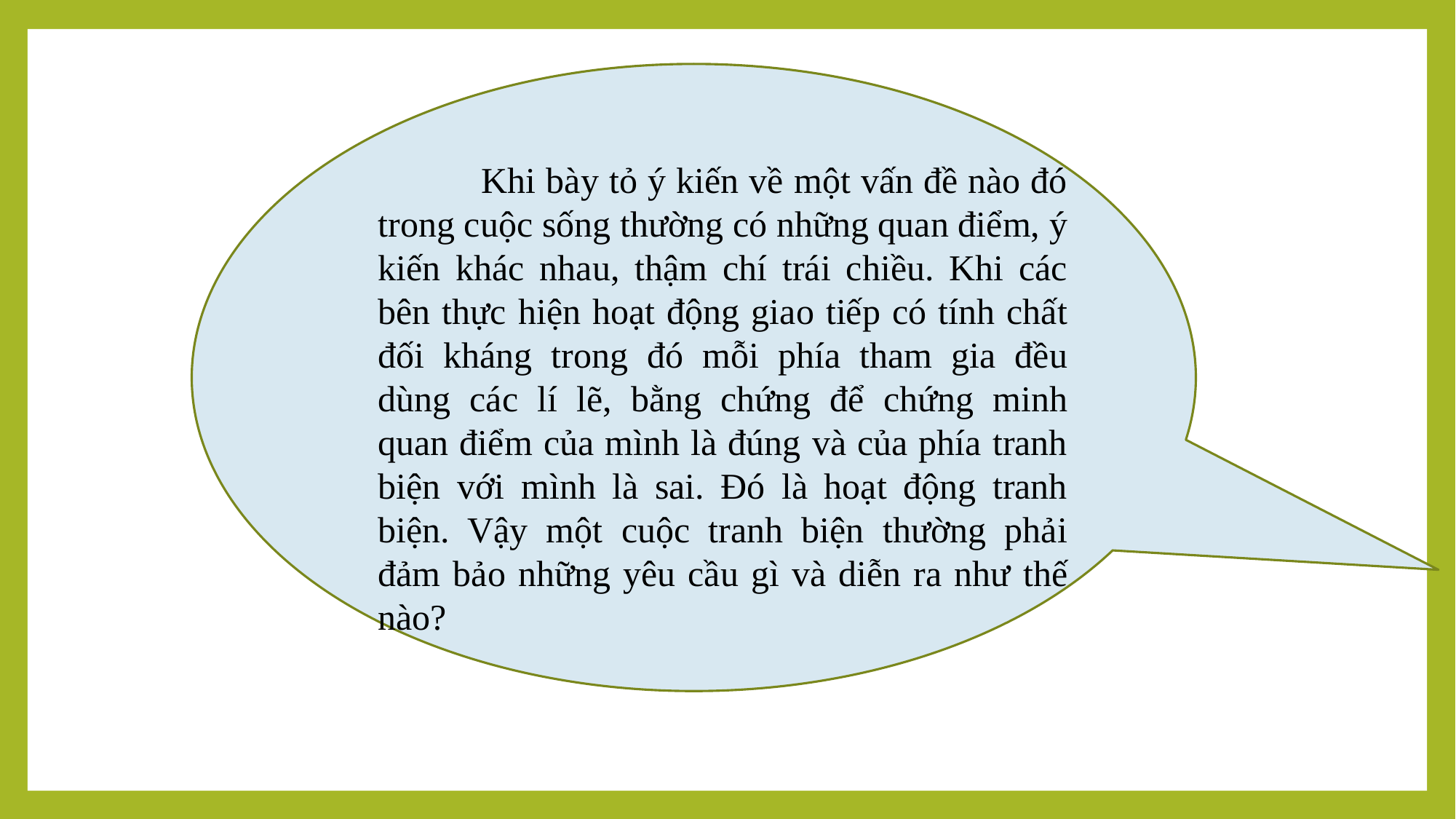

Khi bày tỏ ý kiến về một vấn đề nào đó trong cuộc sống thường có những quan điểm, ý kiến khác nhau, thậm chí trái chiều. Khi các bên thực hiện hoạt động giao tiếp có tính chất đối kháng trong đó mỗi phía tham gia đều dùng các lí lẽ, bằng chứng để chứng minh quan điểm của mình là đúng và của phía tranh biện với mình là sai. Đó là hoạt động tranh biện. Vậy một cuộc tranh biện thường phải đảm bảo những yêu cầu gì và diễn ra như thế nào?